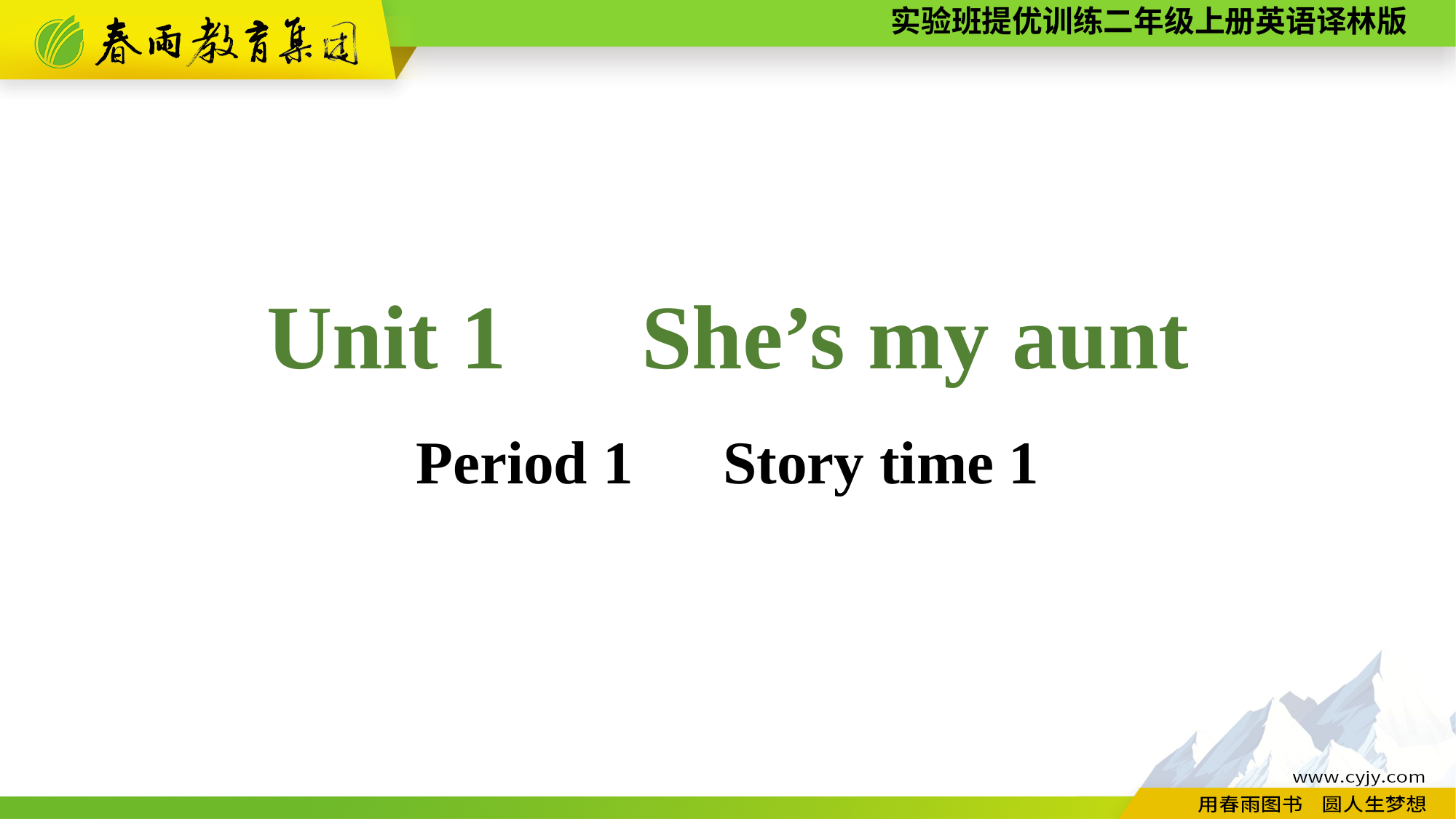

Unit 1　She’s my aunt
Period 1　Story time 1